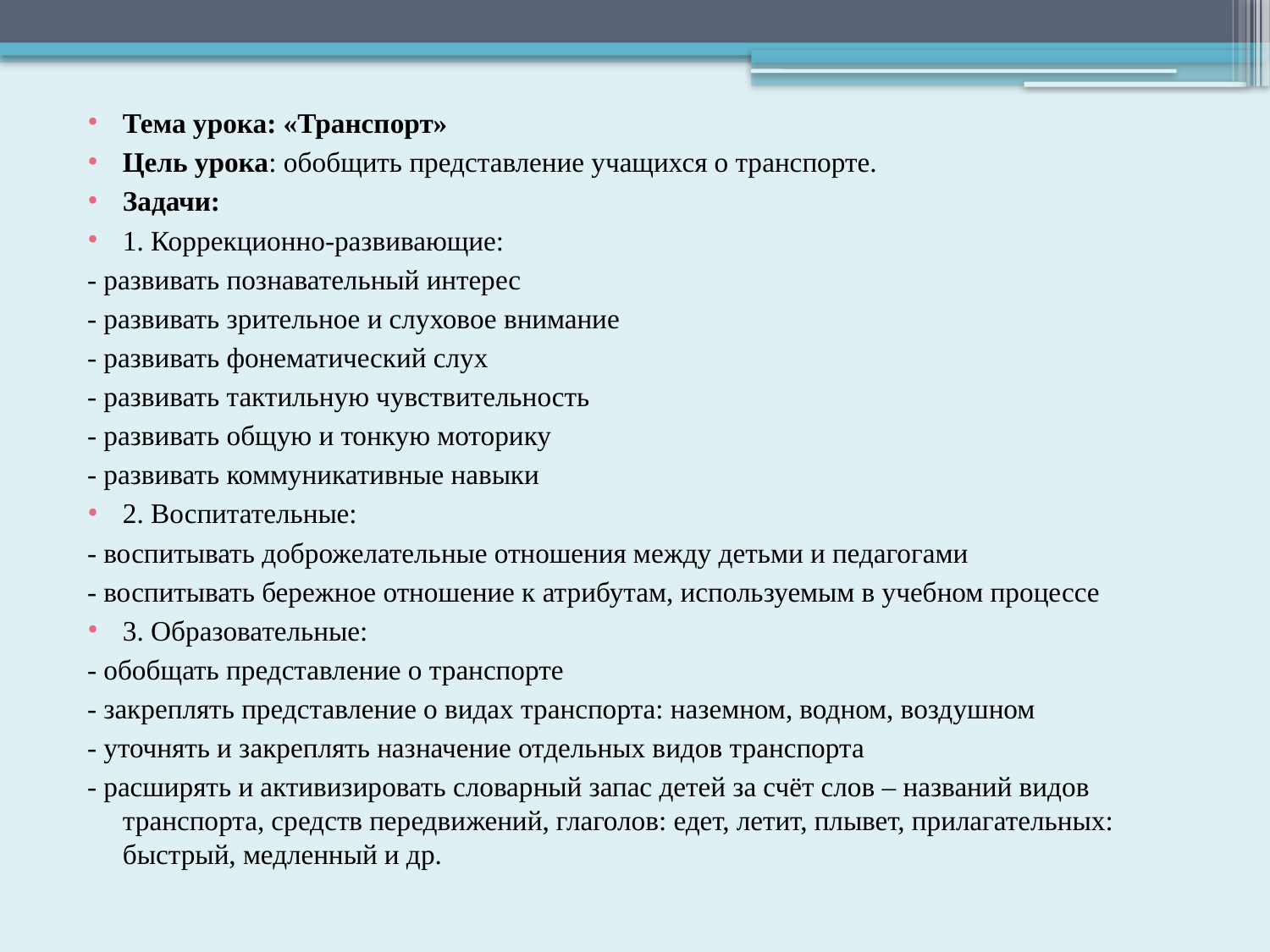

Тема урока: «Транспорт»
Цель урока: обобщить представление учащихся о транспорте.
Задачи:
1. Коррекционно-развивающие:
- развивать познавательный интерес
- развивать зрительное и слуховое внимание
- развивать фонематический слух
- развивать тактильную чувствительность
- развивать общую и тонкую моторику
- развивать коммуникативные навыки
2. Воспитательные:
- воспитывать доброжелательные отношения между детьми и педагогами
- воспитывать бережное отношение к атрибутам, используемым в учебном процессе
3. Образовательные:
- обобщать представление о транспорте
- закреплять представление о видах транспорта: наземном, водном, воздушном
- уточнять и закреплять назначение отдельных видов транспорта
- расширять и активизировать словарный запас детей за счёт слов – названий видов транспорта, средств передвижений, глаголов: едет, летит, плывет, прилагательных: быстрый, медленный и др.